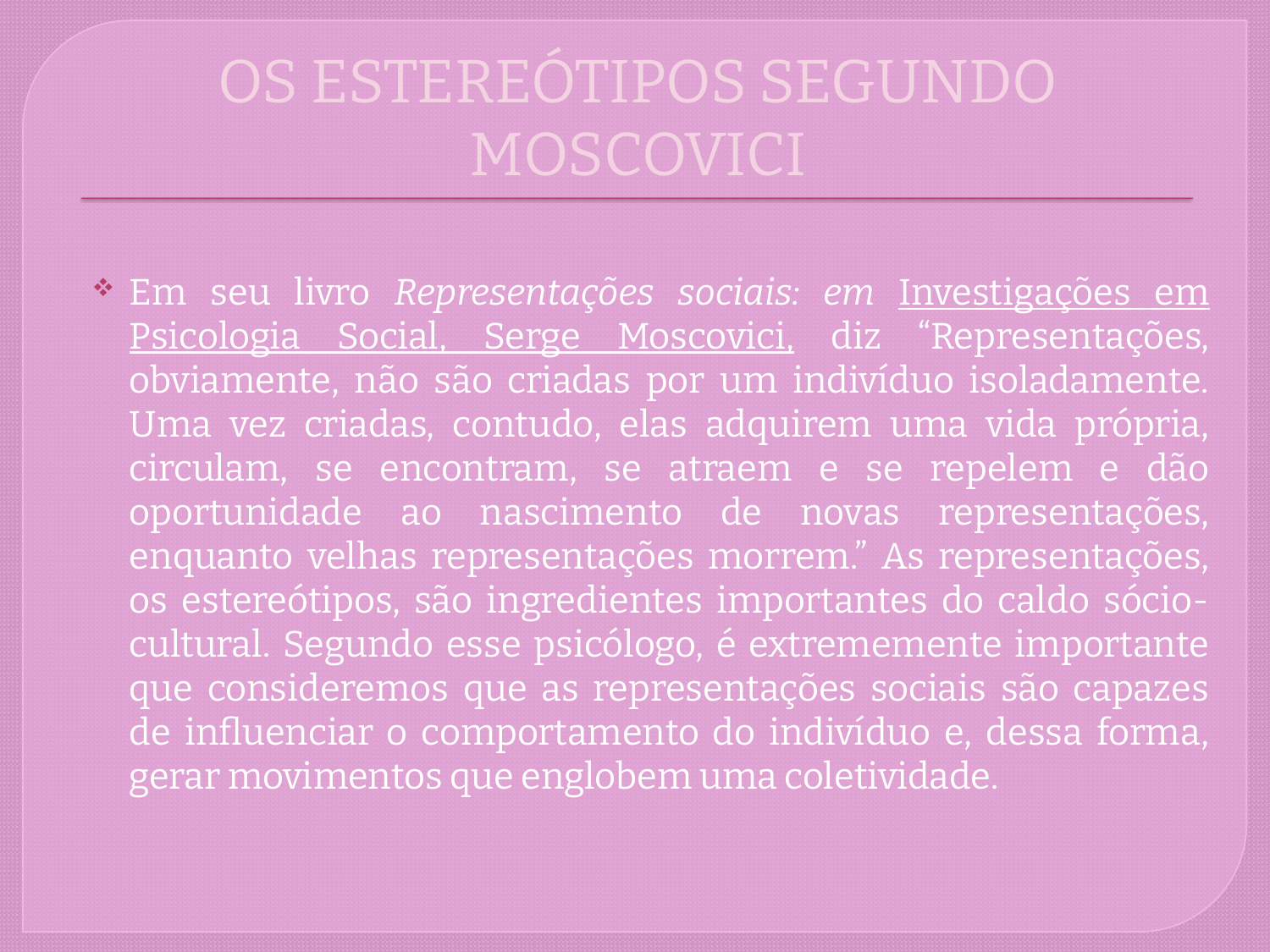

# OS ESTEREÓTIPOS SEGUNDO MOSCOVICI

Em seu livro Representações sociais: em Investigações em Psicologia Social, Serge Moscovici, diz “Representações, obviamente, não são criadas por um indivíduo isoladamente. Uma vez criadas, contudo, elas adquirem uma vida própria, circulam, se encontram, se atraem e se repelem e dão oportunidade ao nascimento de novas representações, enquanto velhas representações morrem.” As representações, os estereótipos, são ingredientes importantes do caldo sócio-cultural. Segundo esse psicólogo, é extrememente importante que consideremos que as representações sociais são capazes de influenciar o comportamento do indivíduo e, dessa forma, gerar movimentos que englobem uma coletividade.